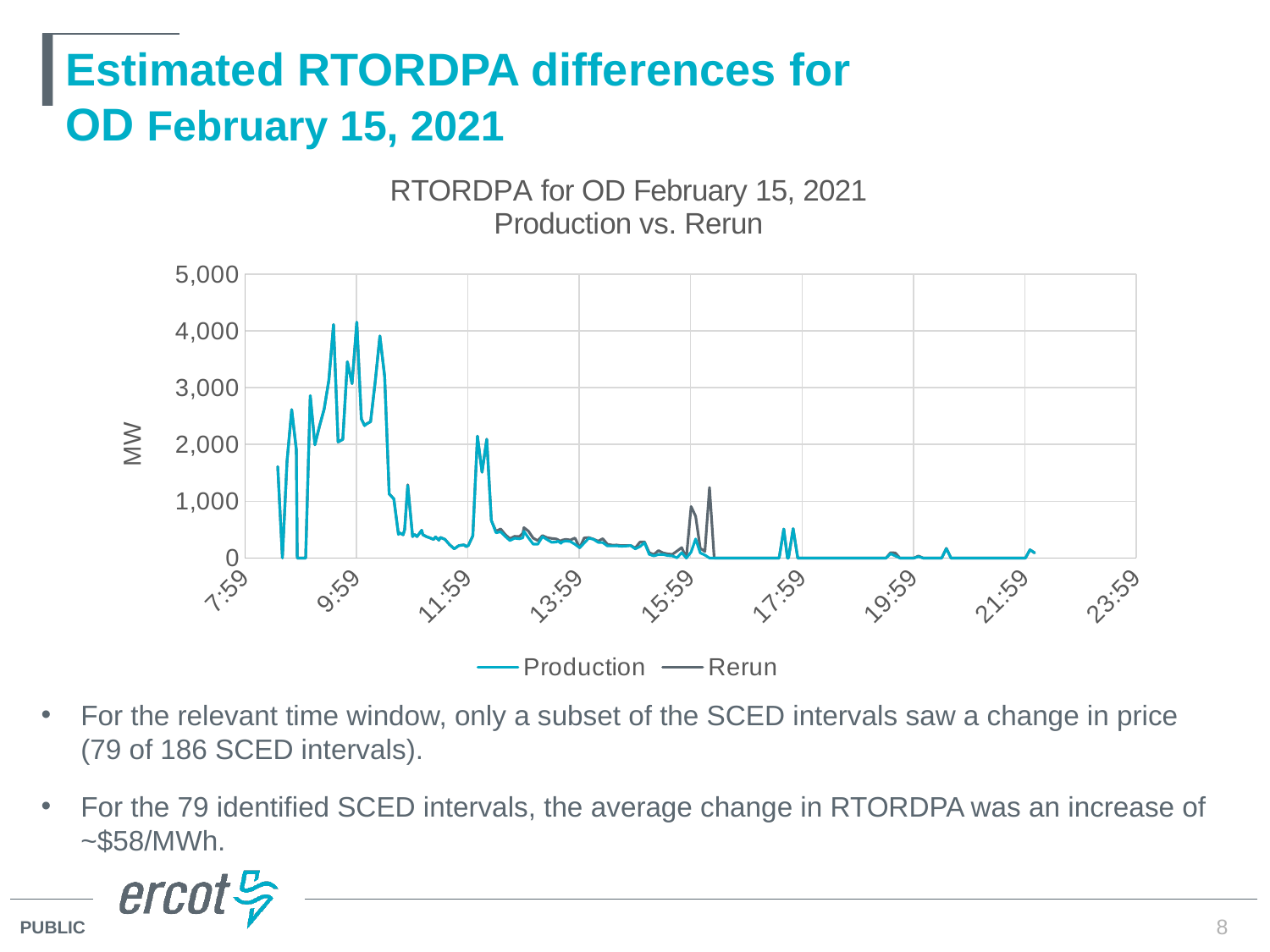

# Estimated RTORDPA differences for OD February 15, 2021

### Chart: RTORDPA for OD February 15, 2021
Production vs. Rerun

| Category |  |  |
|---|---|---|
For the relevant time window, only a subset of the SCED intervals saw a change in price (79 of 186 SCED intervals).

For the 79 identified SCED intervals, the average change in RTORDPA was an increase of ~$58/MWh.

8